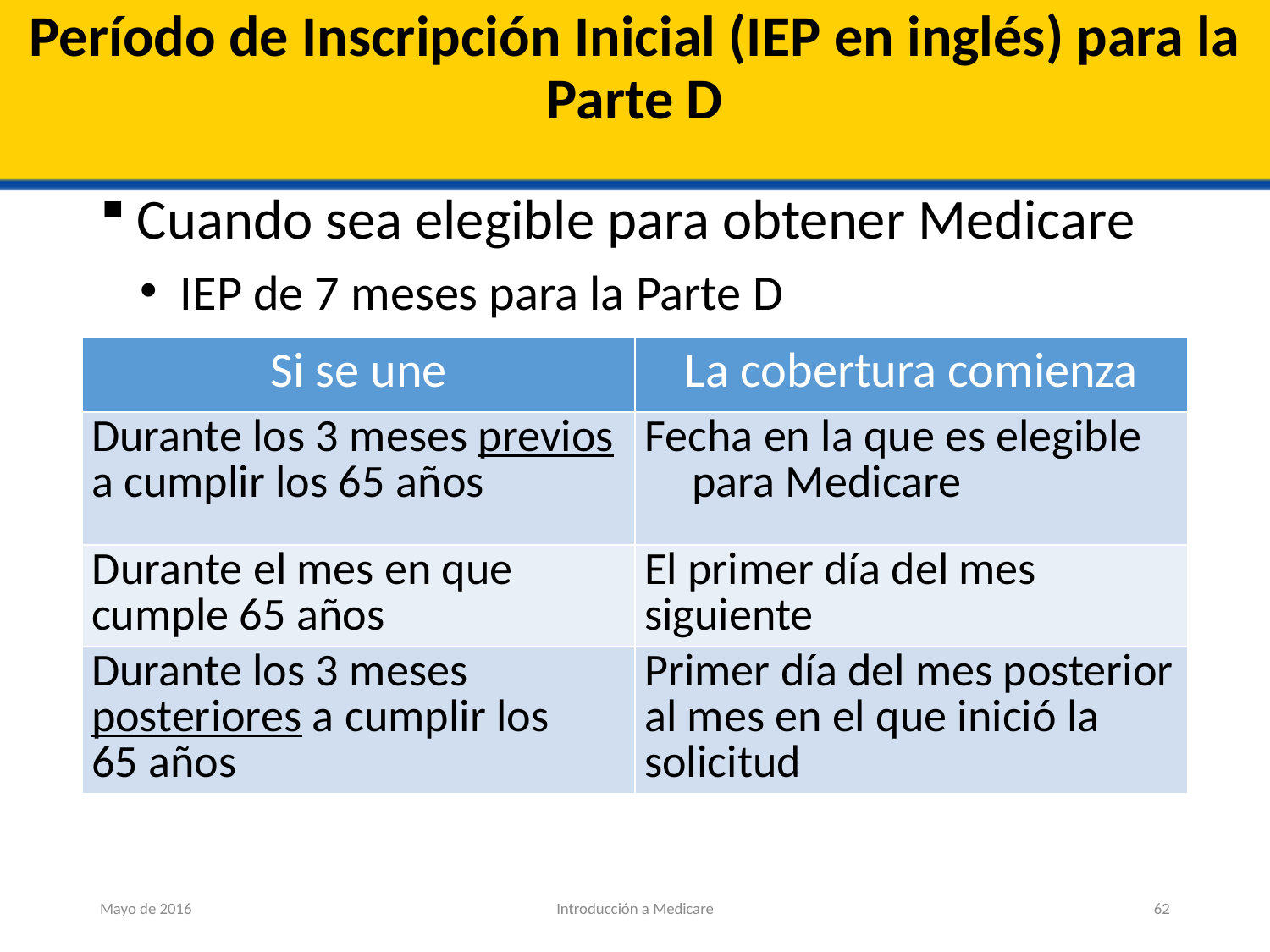

# Período de Inscripción Inicial (IEP en inglés) para la Parte D
Cuando sea elegible para obtener Medicare
IEP de 7 meses para la Parte D
| Si se une | La cobertura comienza |
| --- | --- |
| Durante los 3 meses previos a cumplir los 65 años | Fecha en la que es elegible para Medicare |
| Durante el mes en que cumple 65 años | El primer día del mes siguiente |
| Durante los 3 meses posteriores a cumplir los 65 años | Primer día del mes posterior al mes en el que inició la solicitud |
Mayo de 2016
Introducción a Medicare
62